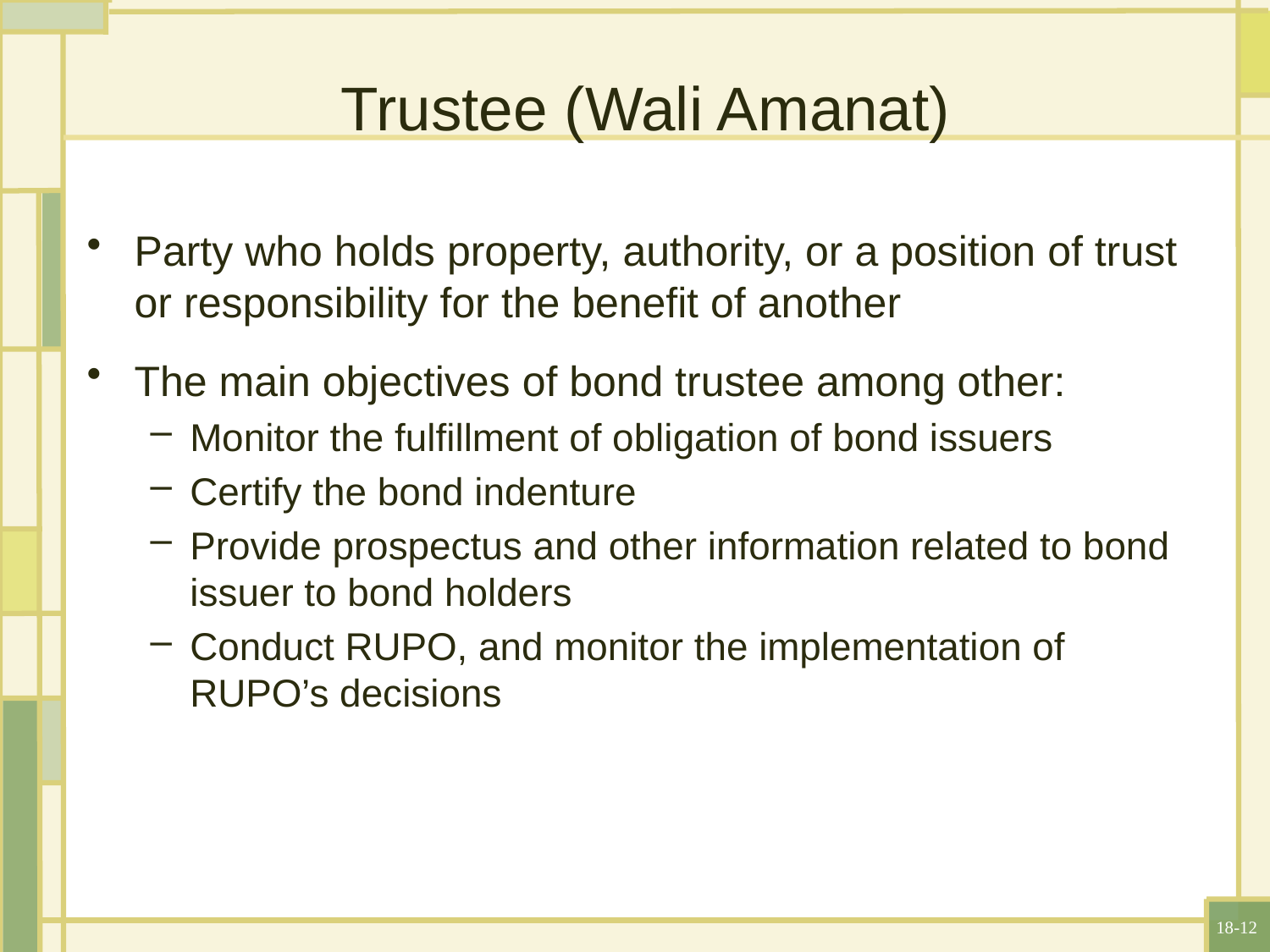

Trustee (Wali Amanat)

Party who holds property, authority, or a position of trust or responsibility for the benefit of another

The main objectives of bond trustee among other:
Monitor the fulfillment of obligation of bond issuers
Certify the bond indenture
Provide prospectus and other information related to bond issuer to bond holders
Conduct RUPO, and monitor the implementation of RUPO’s decisions